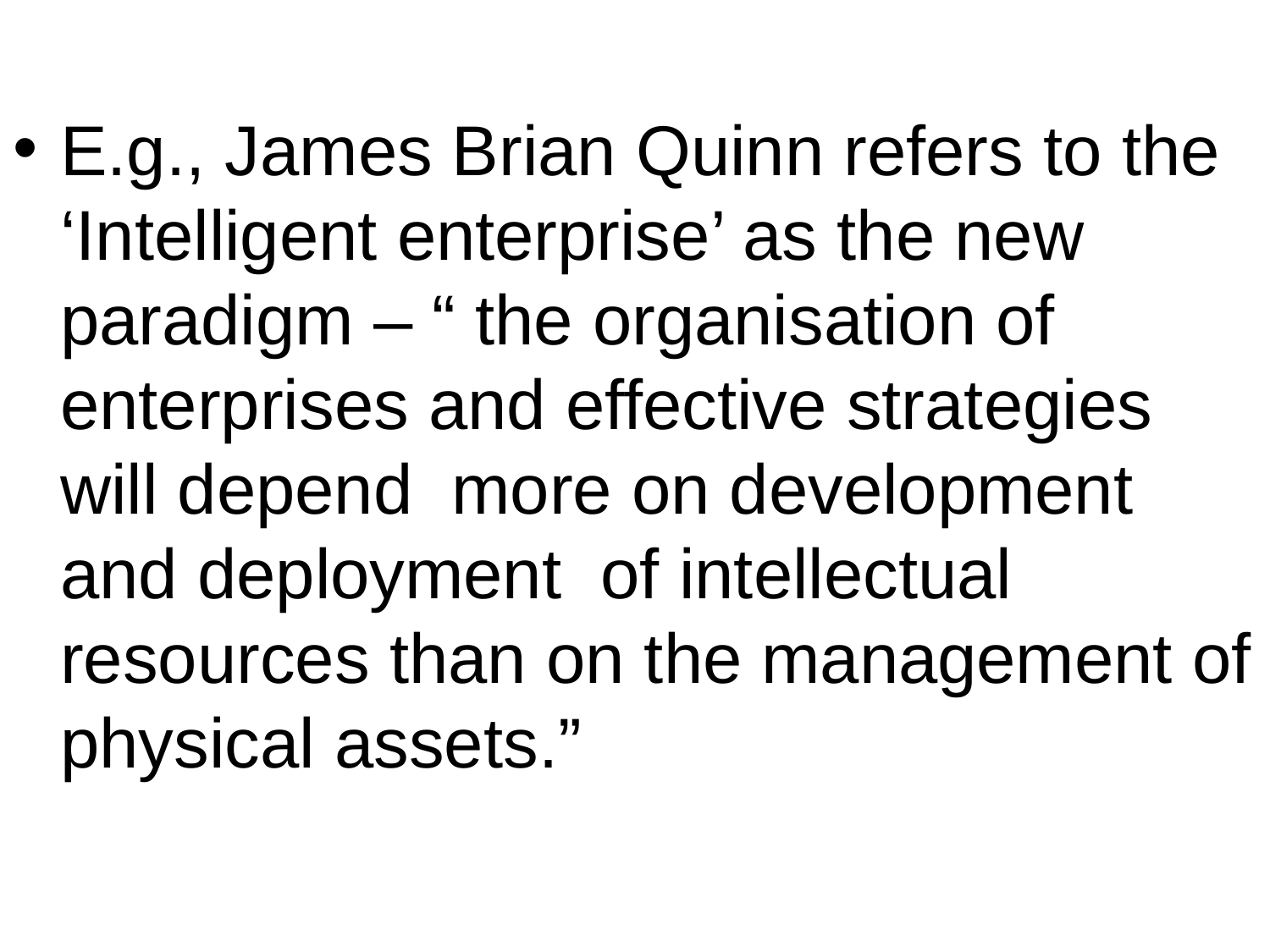

E.g., James Brian Quinn refers to the ‘Intelligent enterprise’ as the new paradigm – “ the organisation of enterprises and effective strategies  will depend  more on development  and deployment  of intellectual resources than on the management of physical assets.”